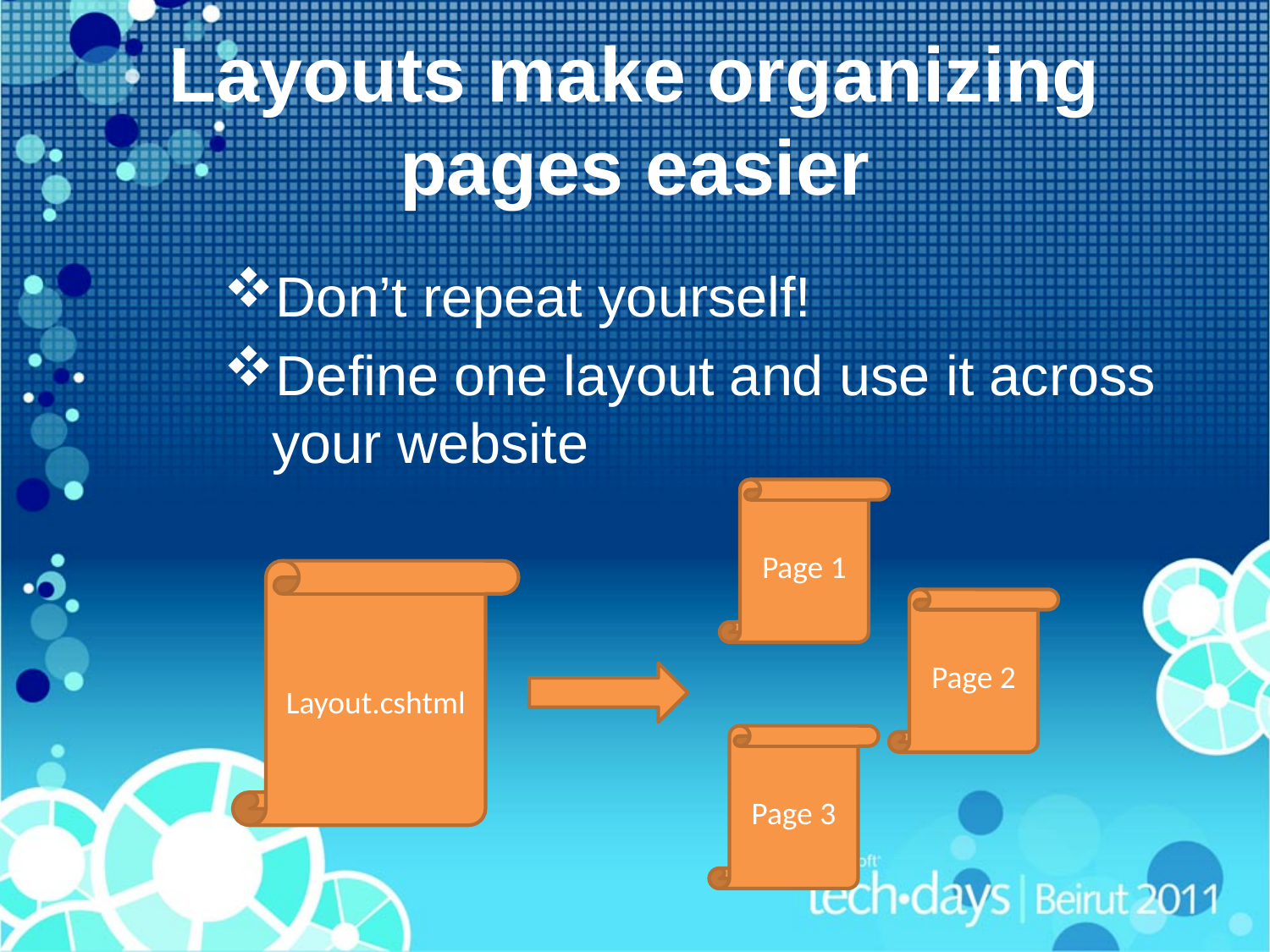

# Layouts make organizing pages easier
Don’t repeat yourself!
Define one layout and use it across your website

Page 1
Layout.cshtml
Page 2

Page 3